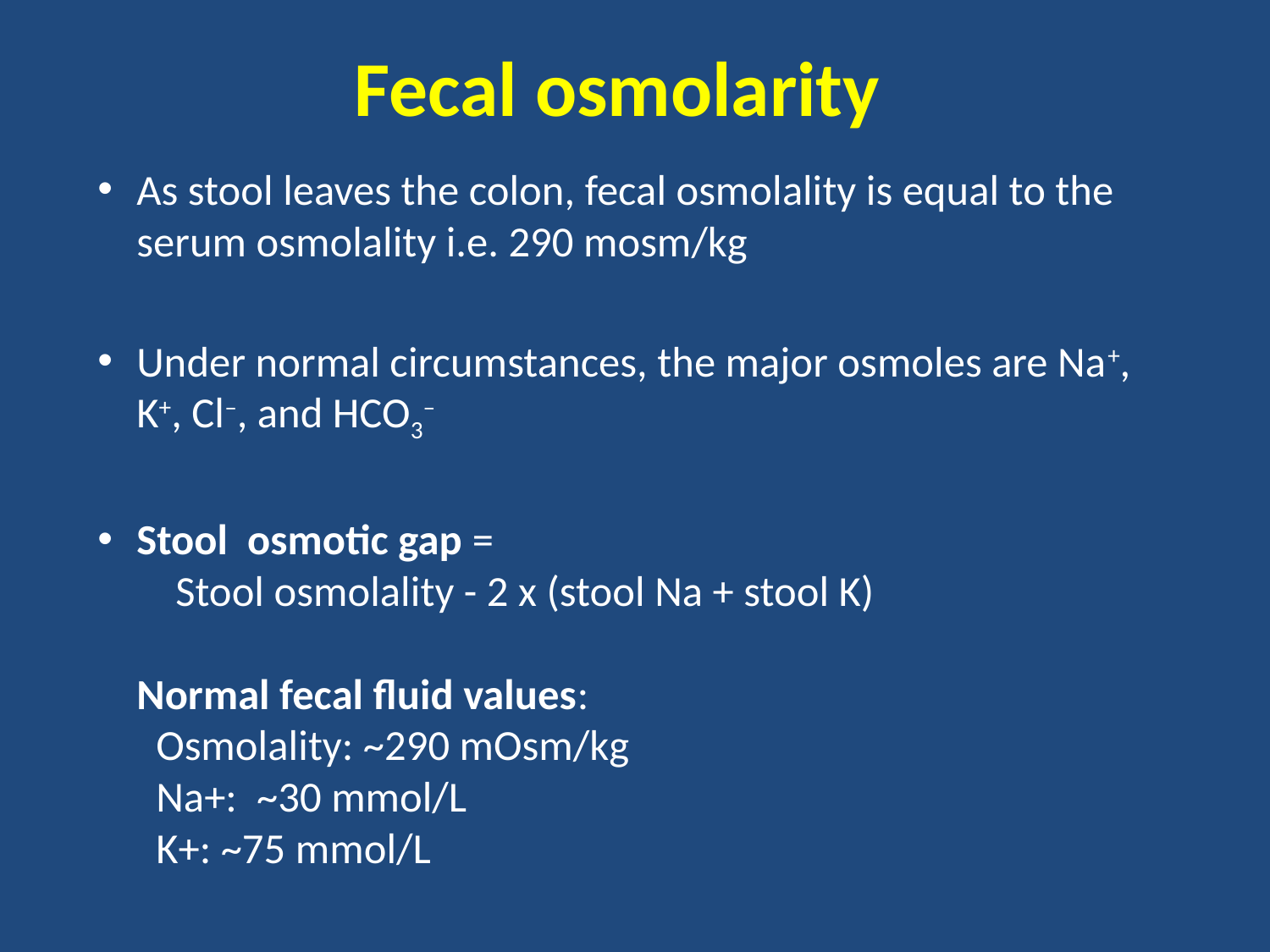

# Fecal osmolarity
As stool leaves the colon, fecal osmolality is equal to the serum osmolality i.e. 290 mosm/kg

Under normal circumstances, the major osmoles are Na+, K+, Cl–, and HCO3–

Stool  osmotic gap = 
    Stool osmolality - 2 x (stool Na + stool K)
Normal fecal fluid values:
  Osmolality: ~290 mOsm/kg
  Na+:  ~30 mmol/L
  K+: ~75 mmol/L